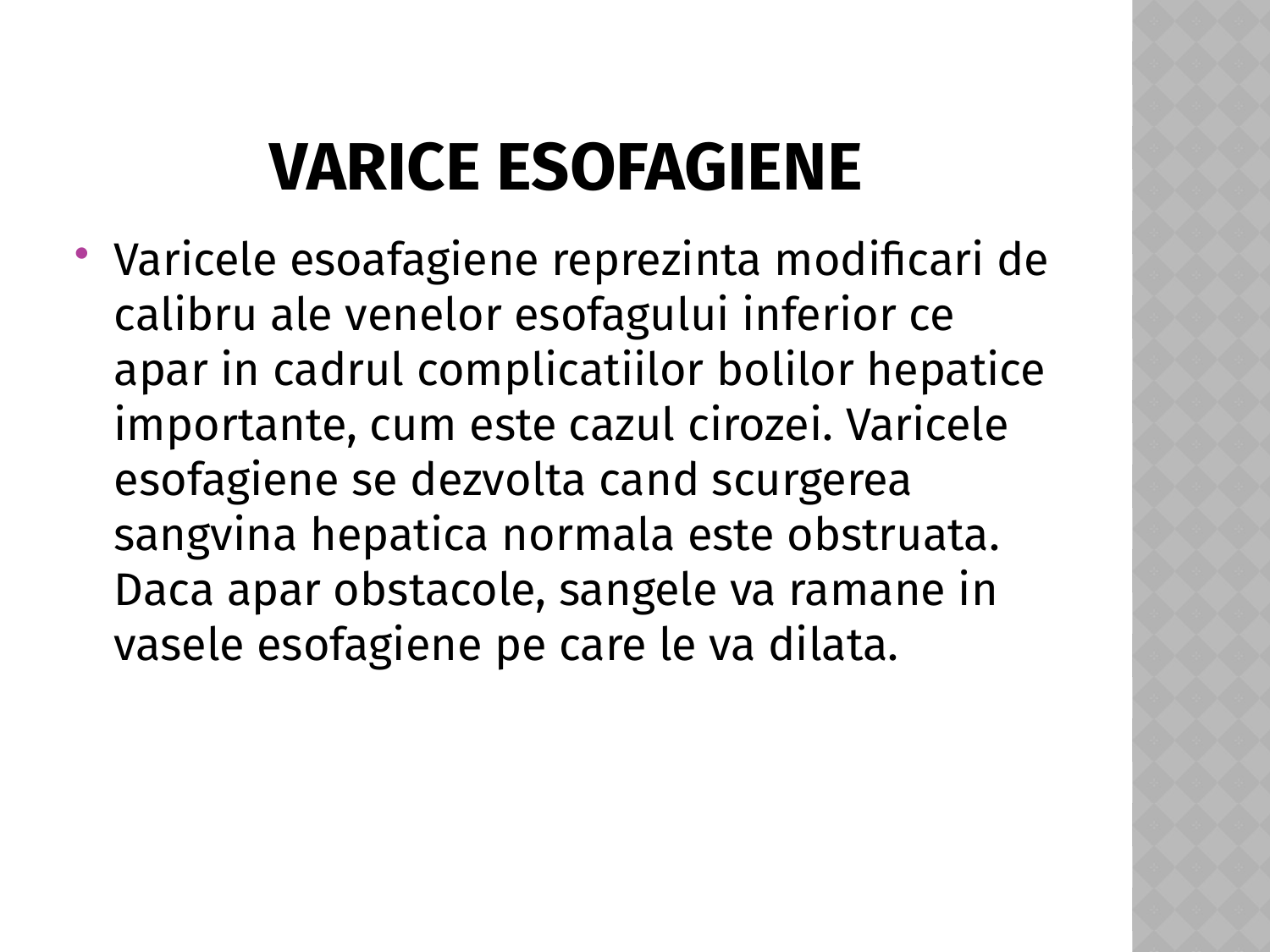

# Varice esofagiene
Varicele esoafagiene reprezinta modificari de calibru ale venelor esofagului inferior ce apar in cadrul complicatiilor bolilor hepatice importante, cum este cazul cirozei. Varicele esofagiene se dezvolta cand scurgerea sangvina hepatica normala este obstruata. Daca apar obstacole, sangele va ramane in vasele esofagiene pe care le va dilata.